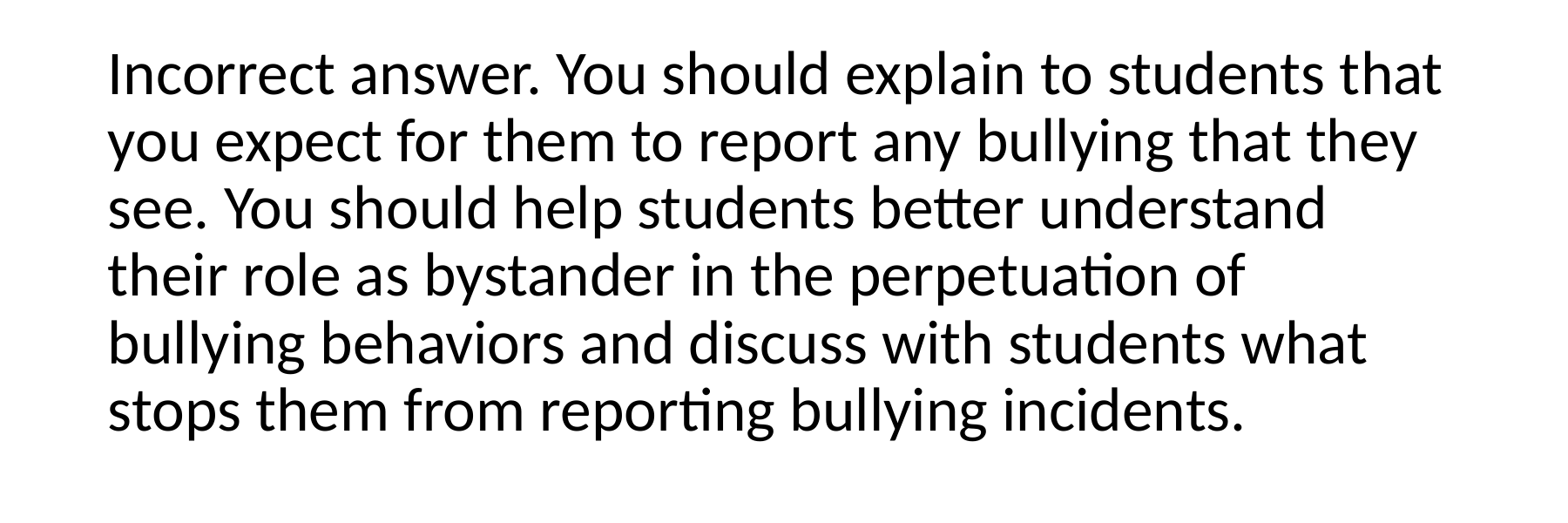

Incorrect answer. You should explain to students that you expect for them to report any bullying that they see. You should help students better understand their role as bystander in the perpetuation of bullying behaviors and discuss with students what stops them from reporting bullying incidents.